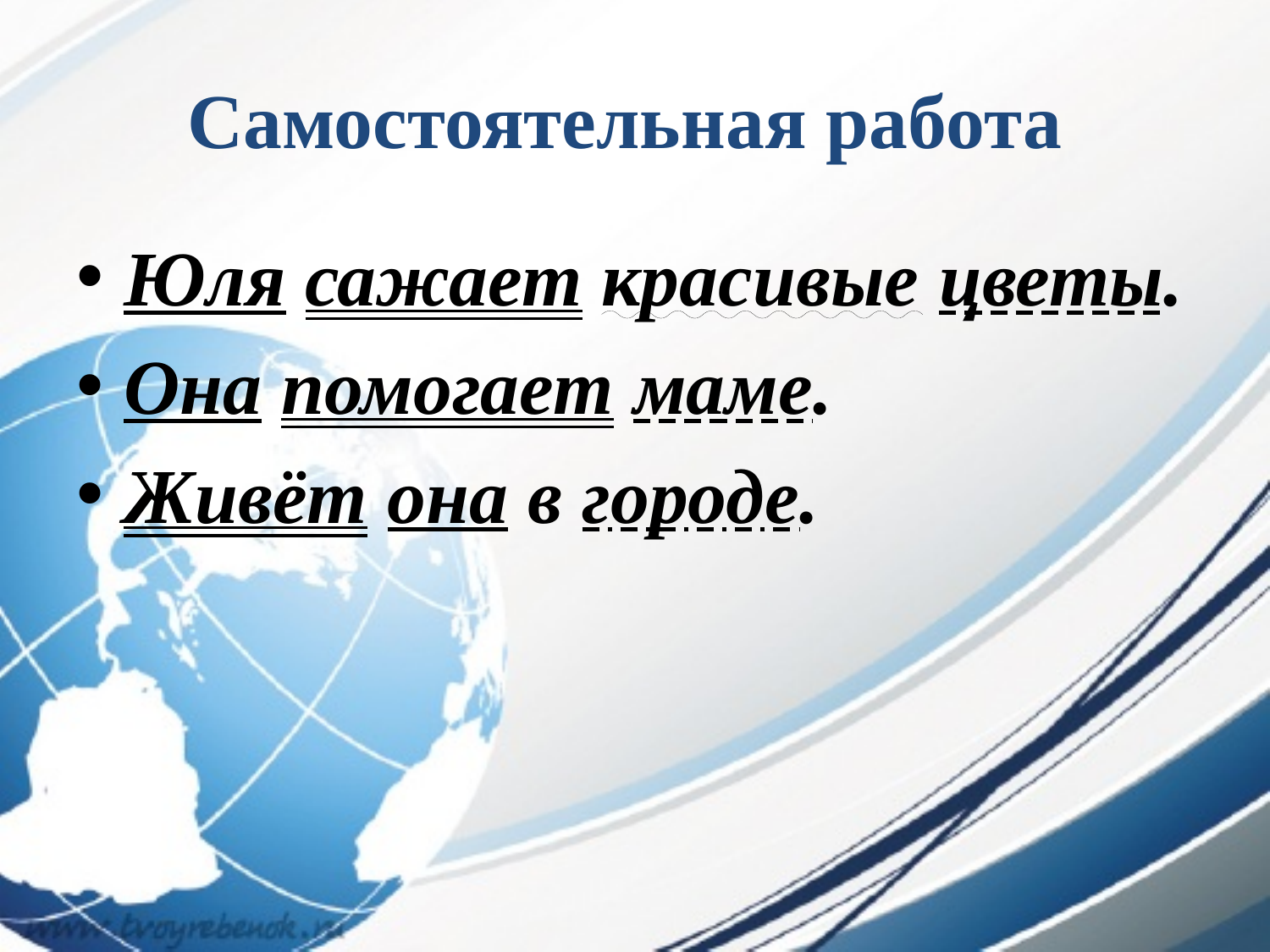

# Самостоятельная работа
Юля сажает красивые цветы.
Она помогает маме.
Живёт она в городе.